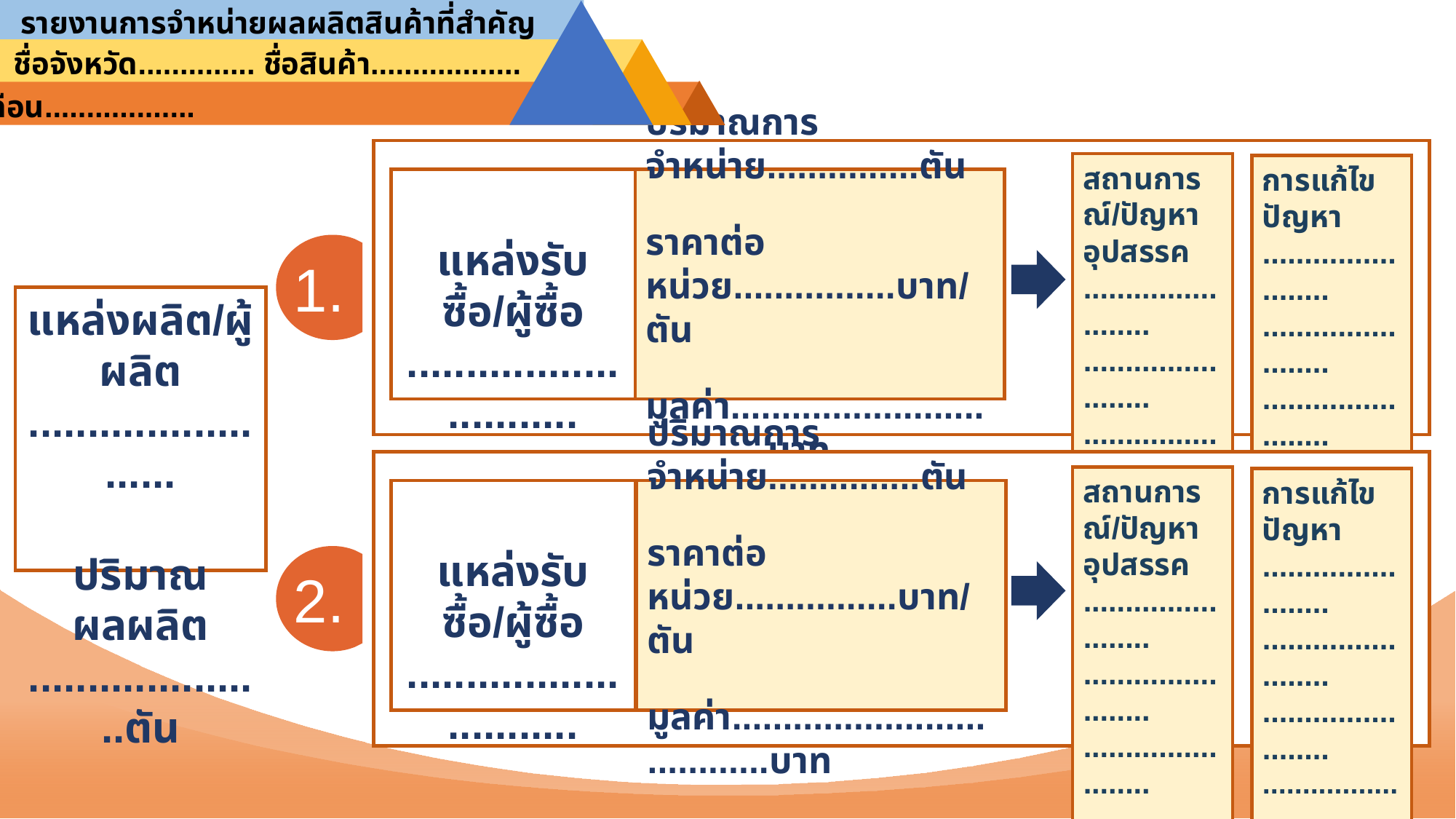

รายงานการจำหน่ายผลผลิตสินค้าที่สำคัญของจังหวัด ปี 2563

ชื่อจังหวัด.............. ชื่อสินค้า..................

เดือน..................

สถานการณ์/ปัญหาอุปสรรค
........................
........................
........................

การแก้ไขปัญหา
........................
........................
........................
..........................

แหล่งรับซื้อ/ผู้ซื้อ
.............................
ปริมาณการจำหน่าย...............ตัน

ราคาต่อหน่วย................บาท/ตัน

มูลค่า.....................................บาท
1.

แหล่งผลิต/ผู้ผลิต
.........................

ปริมาณผลผลิต
.....................ตัน

สถานการณ์/ปัญหาอุปสรรค
........................
........................
........................

การแก้ไขปัญหา
........................
........................
........................
..........................

แหล่งรับซื้อ/ผู้ซื้อ
.............................
ปริมาณการจำหน่าย...............ตัน

ราคาต่อหน่วย................บาท/ตัน

มูลค่า.....................................บาท
2.